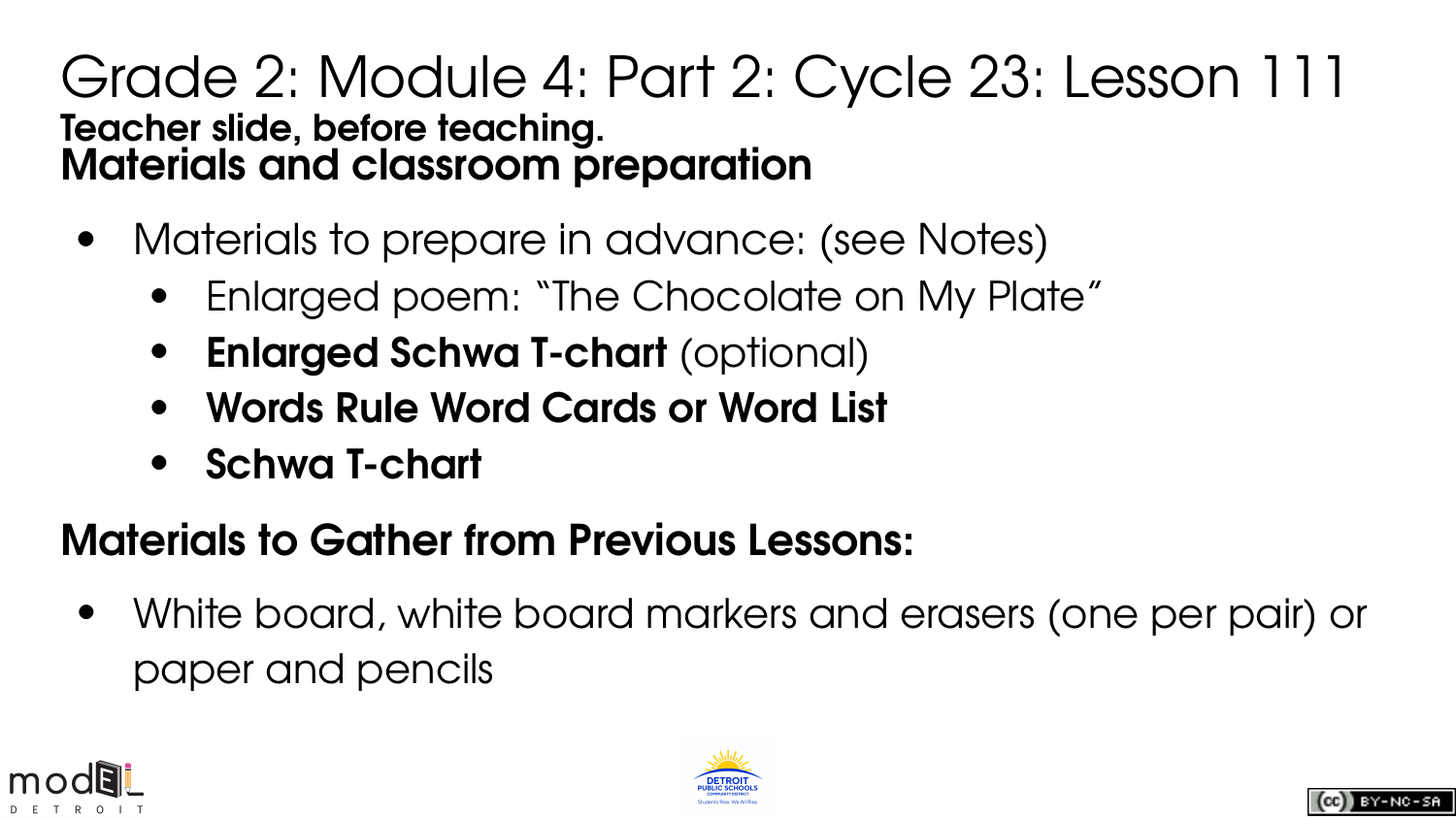

# Grade 2: Module 4: Part 2: Cycle 23: Lesson 111
Teacher slide, before teaching.
Materials and classroom preparation
Materials to prepare in advance: (see Notes)
Enlarged poem: “The Chocolate on My Plate”
Enlarged Schwa T-chart (optional)
Words Rule Word Cards or Word List
Schwa T-chart
Materials to Gather from Previous Lessons:
White board, white board markers and erasers (one per pair) or paper and pencils